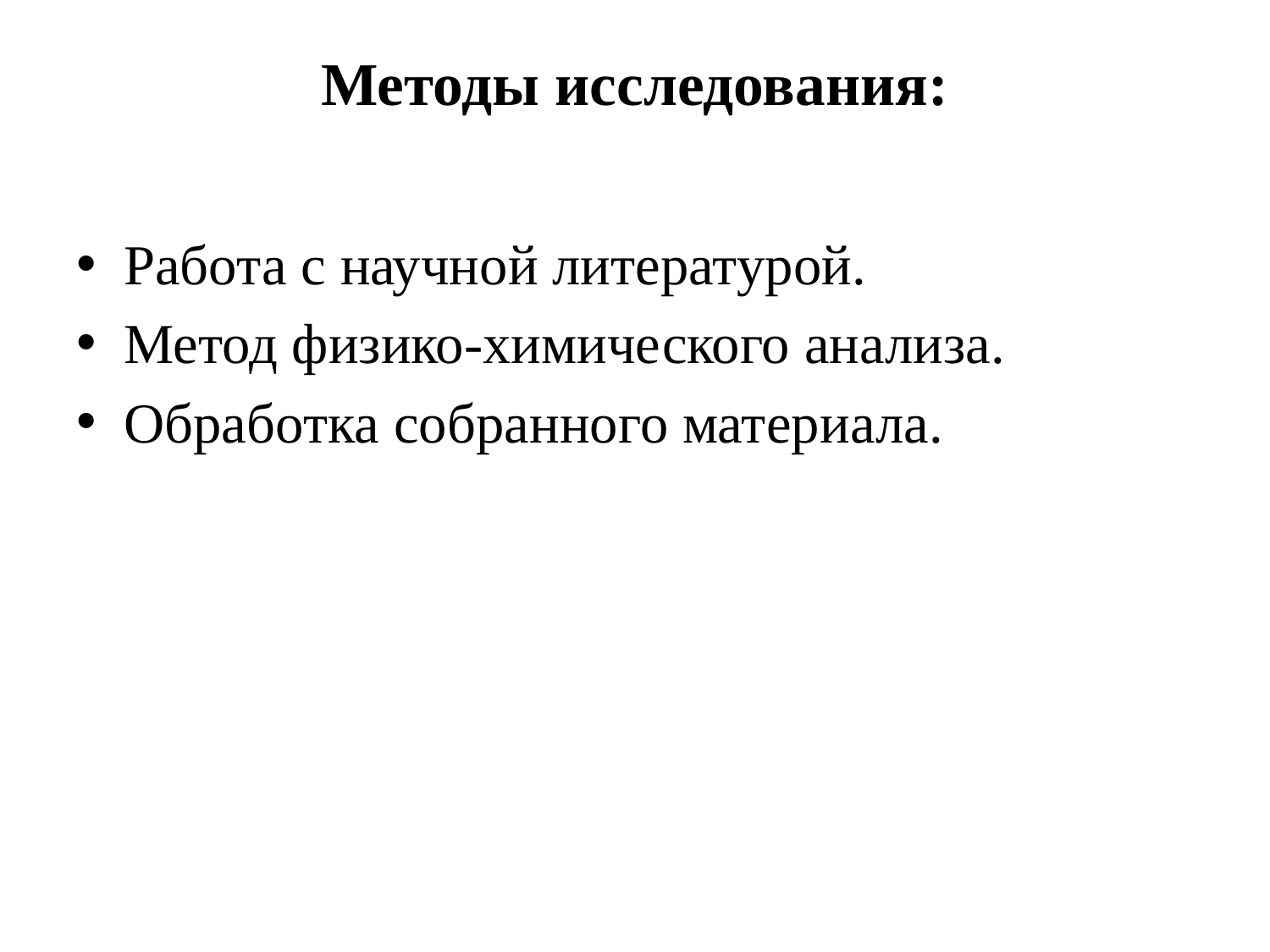

# Методы исследования:
Работа с научной литературой.
Метод физико-химического анализа.
Обработка собранного материала.